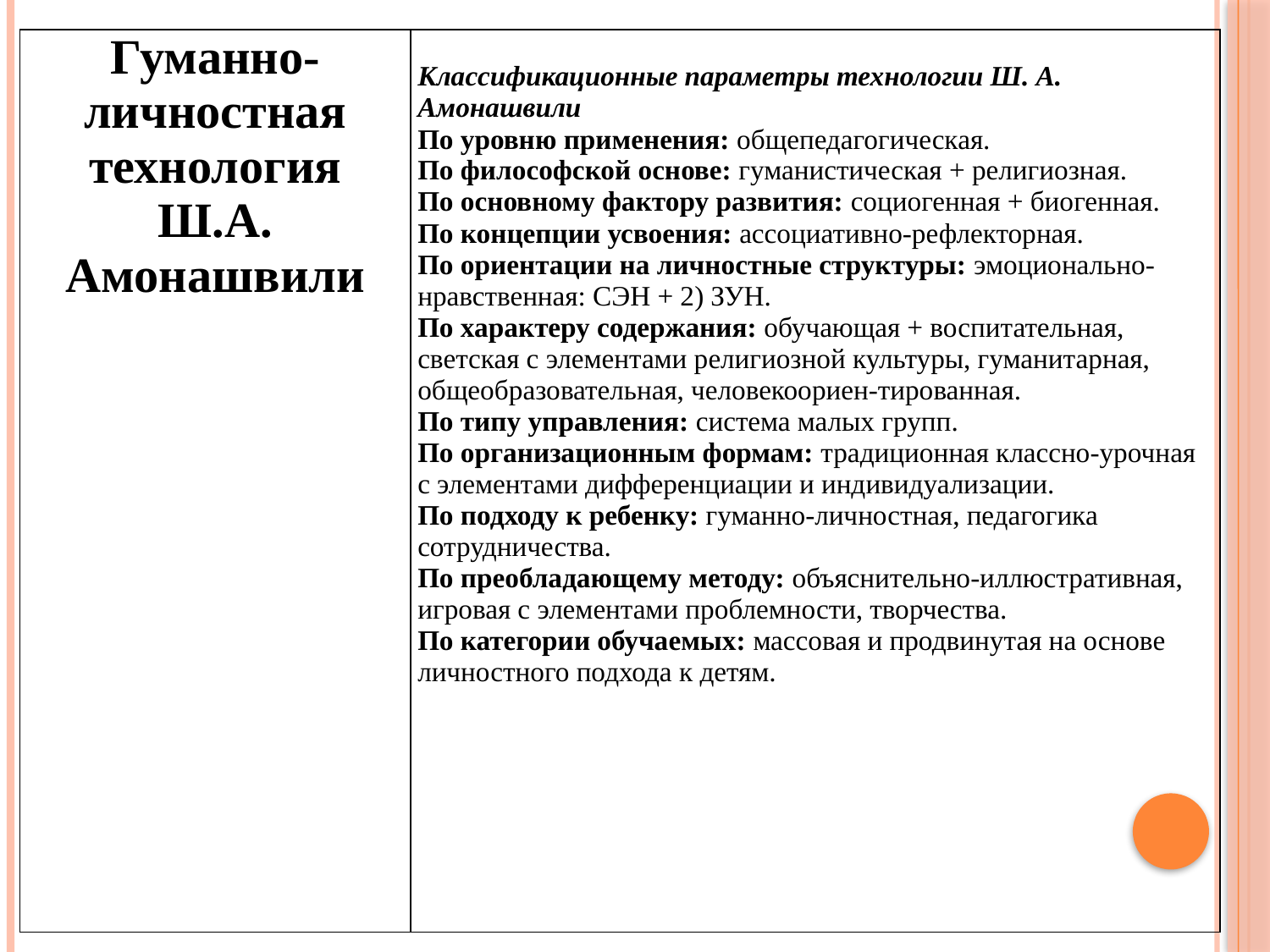

| Гуманно-личностная технология Ш.А. Амонашвили | Классификационные параметры технологии Ш. А. Амонашвили По уровню применения: общепедагогическая. По философской основе: гуманистическая + религиозная. По основному фактору развития: социогенная + биогенная. По концепции усвоения: ассоциативно-рефлекторная. По ориентации на личностные структуры: эмоционально-нравственная: СЭН + 2) ЗУН. По характеру содержания: обучающая + воспитательная, светская с элементами религиозной культуры, гуманитарная, общеобразовательная, человекоориен-тированная. По типу управления: система малых групп. По организационным формам: традиционная классно-урочная с элементами дифференциации и индивидуализации. По подходу к ребенку: гуманно-личностная, педагогика сотрудничества. По преобладающему методу: объяснительно-иллюстративная, игровая с элементами проблемности, творчества. По категории обучаемых: массовая и продвинутая на основе личностного подхода к детям. |
| --- | --- |